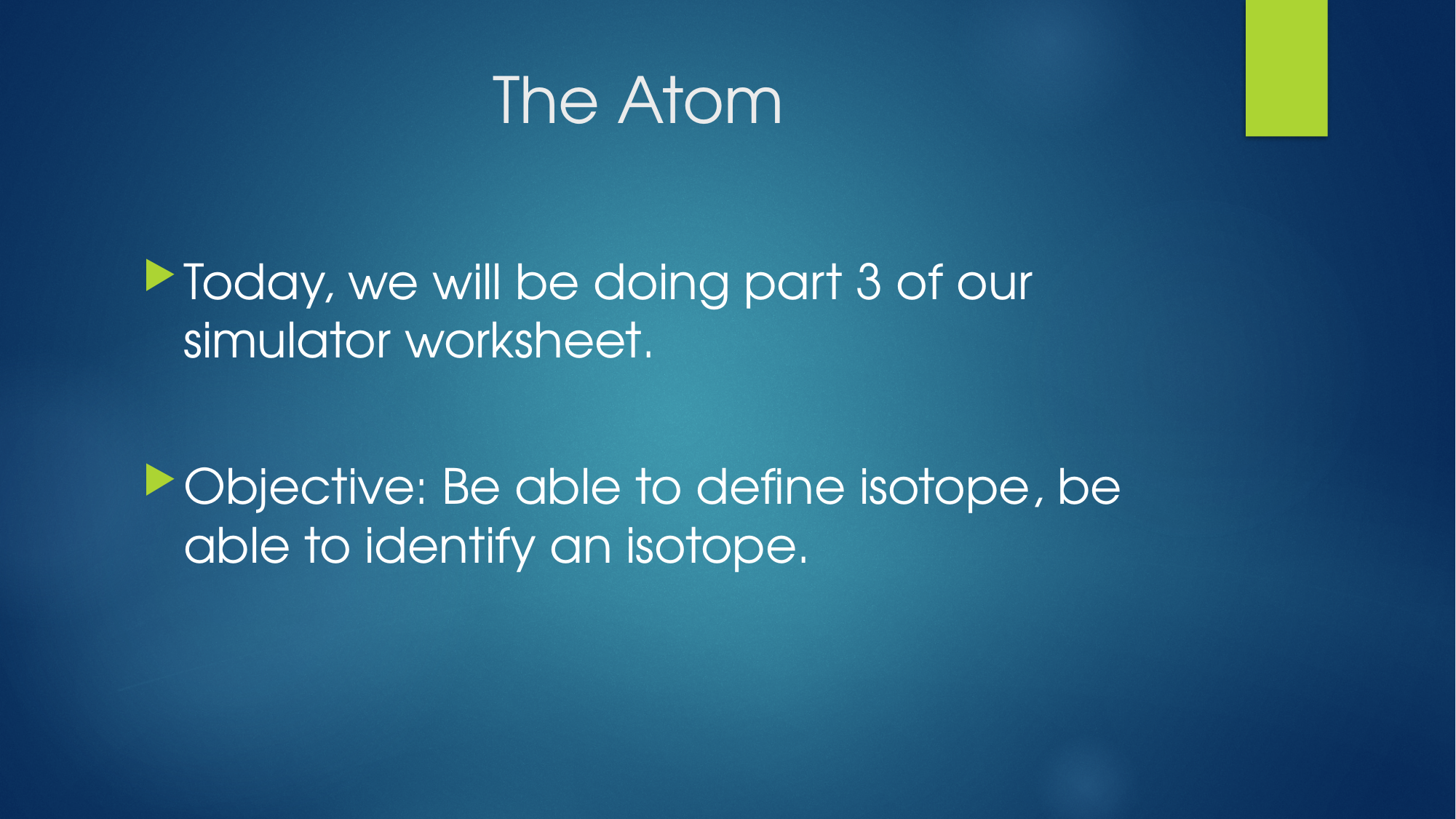

# The Atom
Today, we will be doing part 3 of our simulator worksheet.

Objective: Be able to define isotope, be able to identify an isotope.